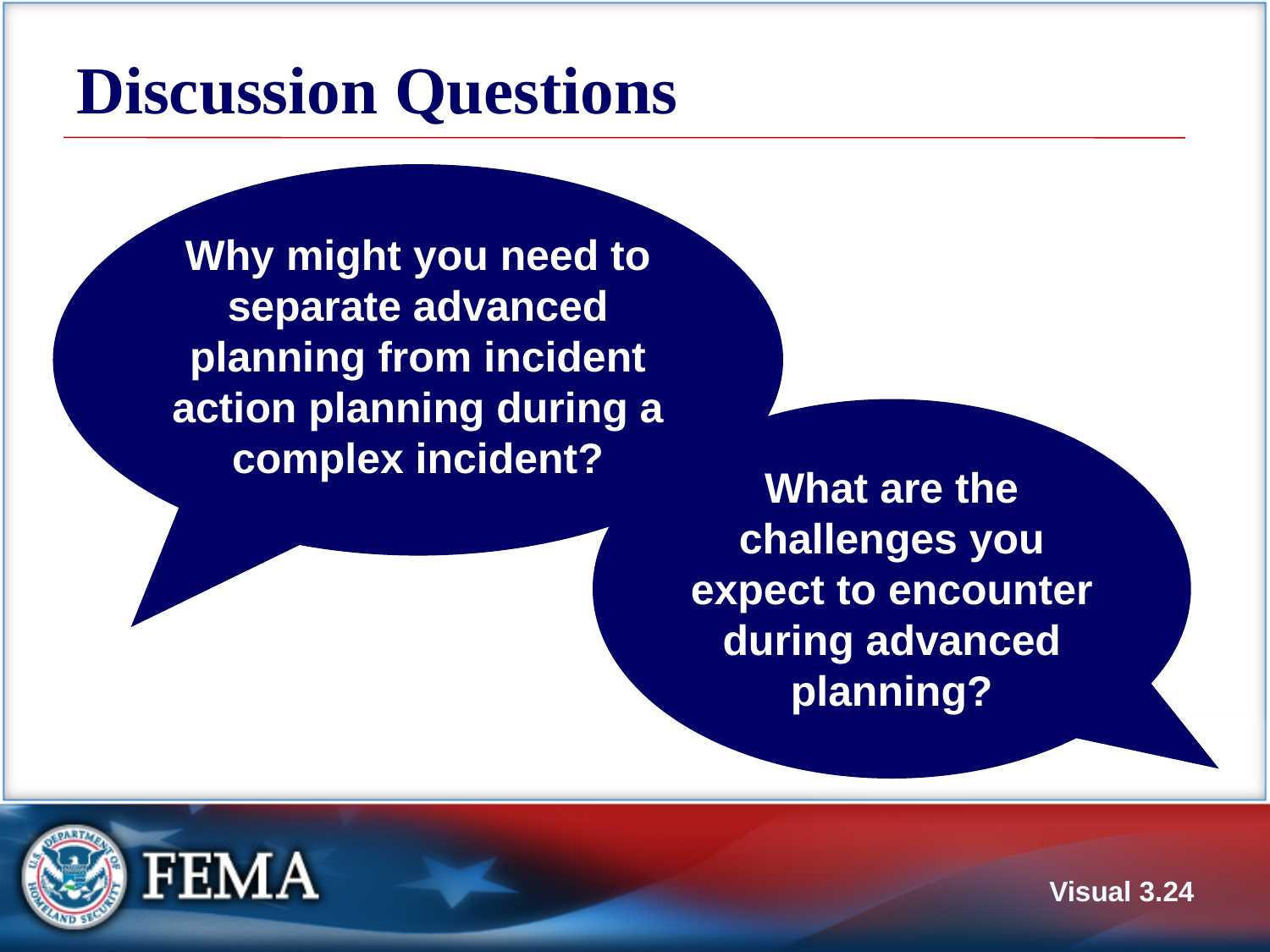

# Discussion Questions
Why might you need to separate advanced planning from incident action planning critical during a complex
What are the challenges do you expect to encounter to ensuring during advanced planning nt?
Why might you need to separate advanced planning from incident action planning during a complex incident?
What are the challenges you expect to encounter during advanced planning?
Visual 3.24